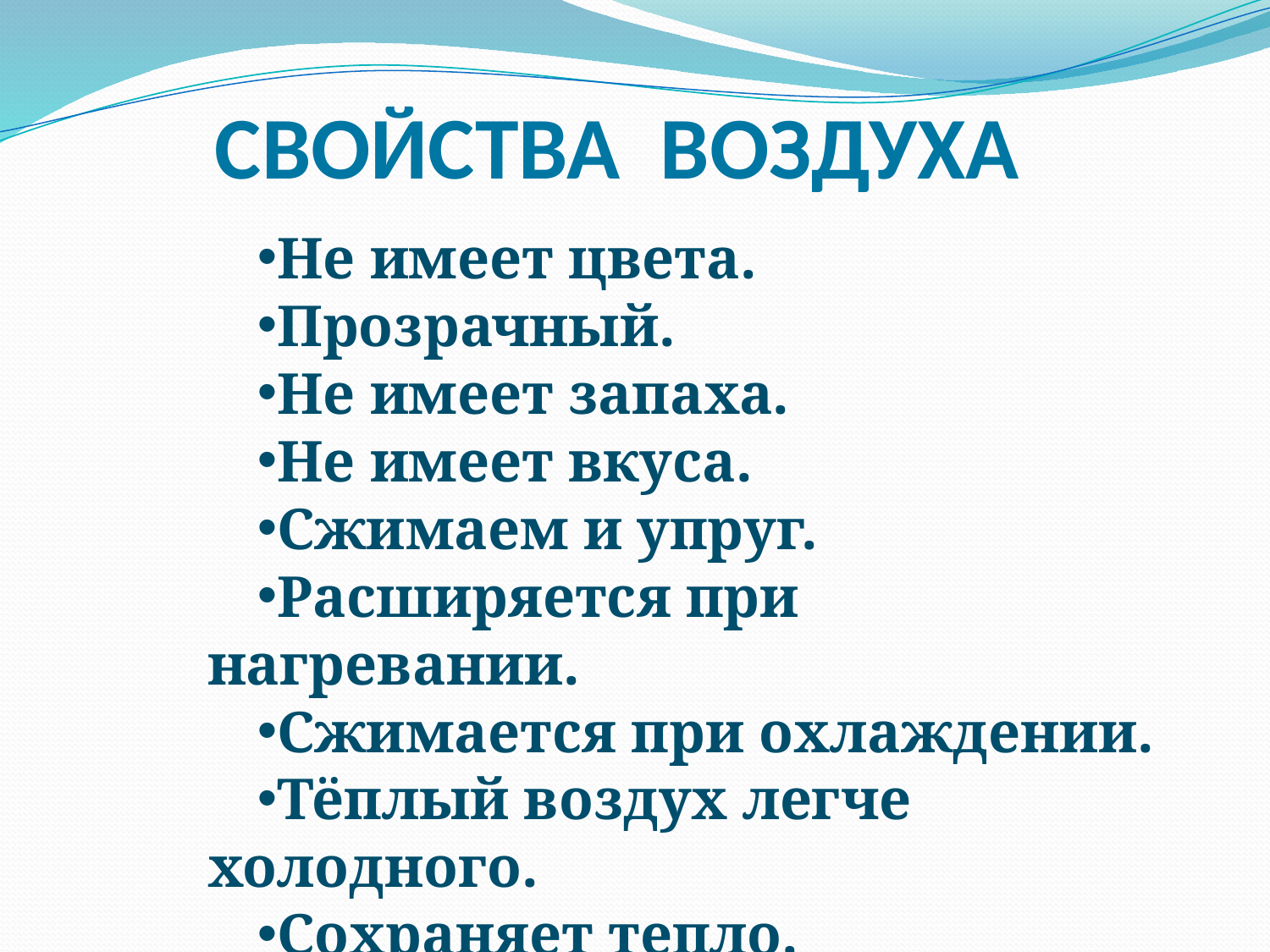

СВОЙСТВА  ВОЗДУХА
Не имеет цвета.
Прозрачный.
Не имеет запаха.
Не имеет вкуса.
Сжимаем и упруг.
Расширяется при нагревании.
Сжимается при охлаждении.
Тёплый воздух легче холодного.
Сохраняет тепло.
Легче воды.